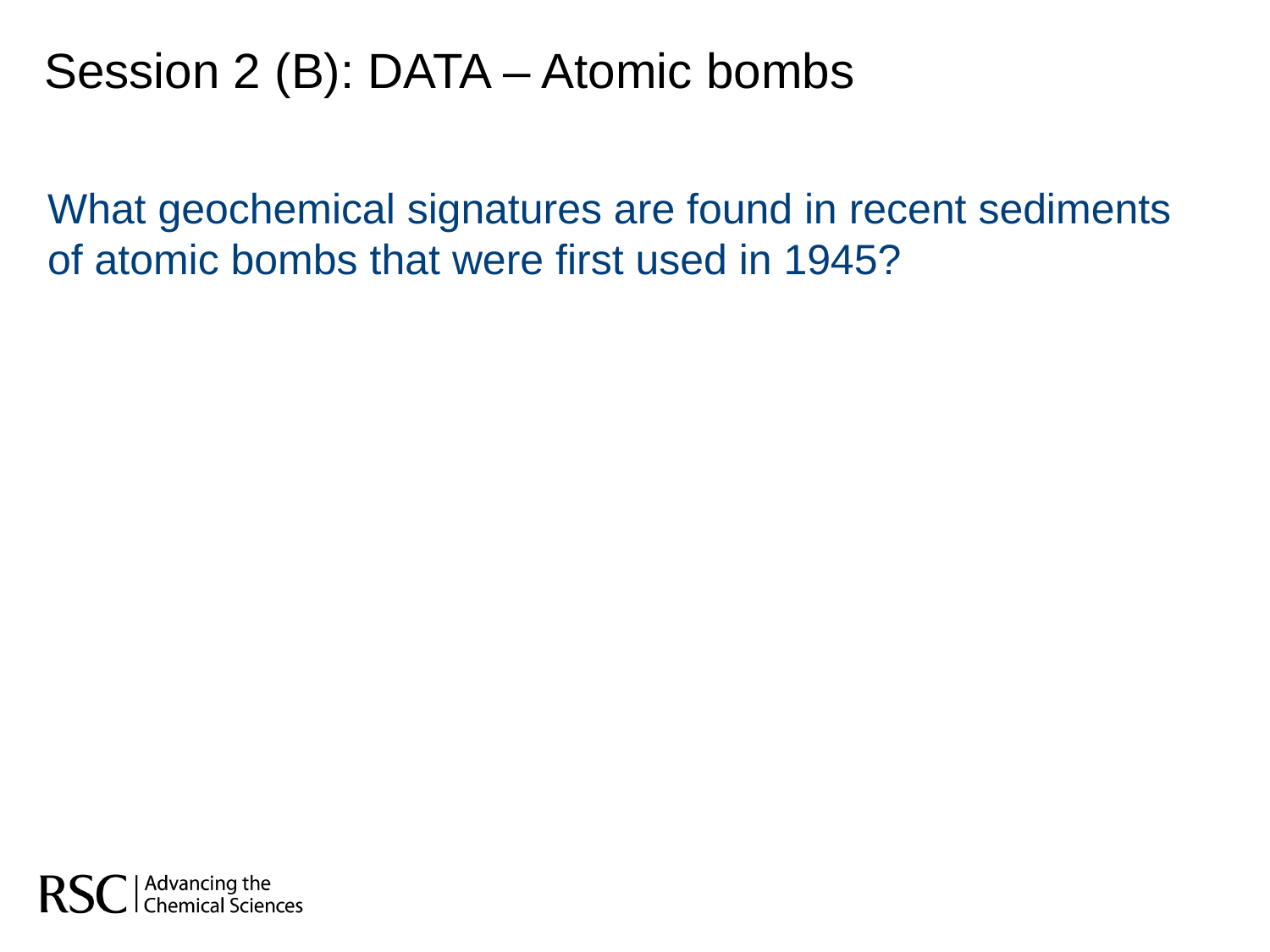

Session 2 (B): DATA – Atomic bombs
What geochemical signatures are found in recent sediments of atomic bombs that were first used in 1945?